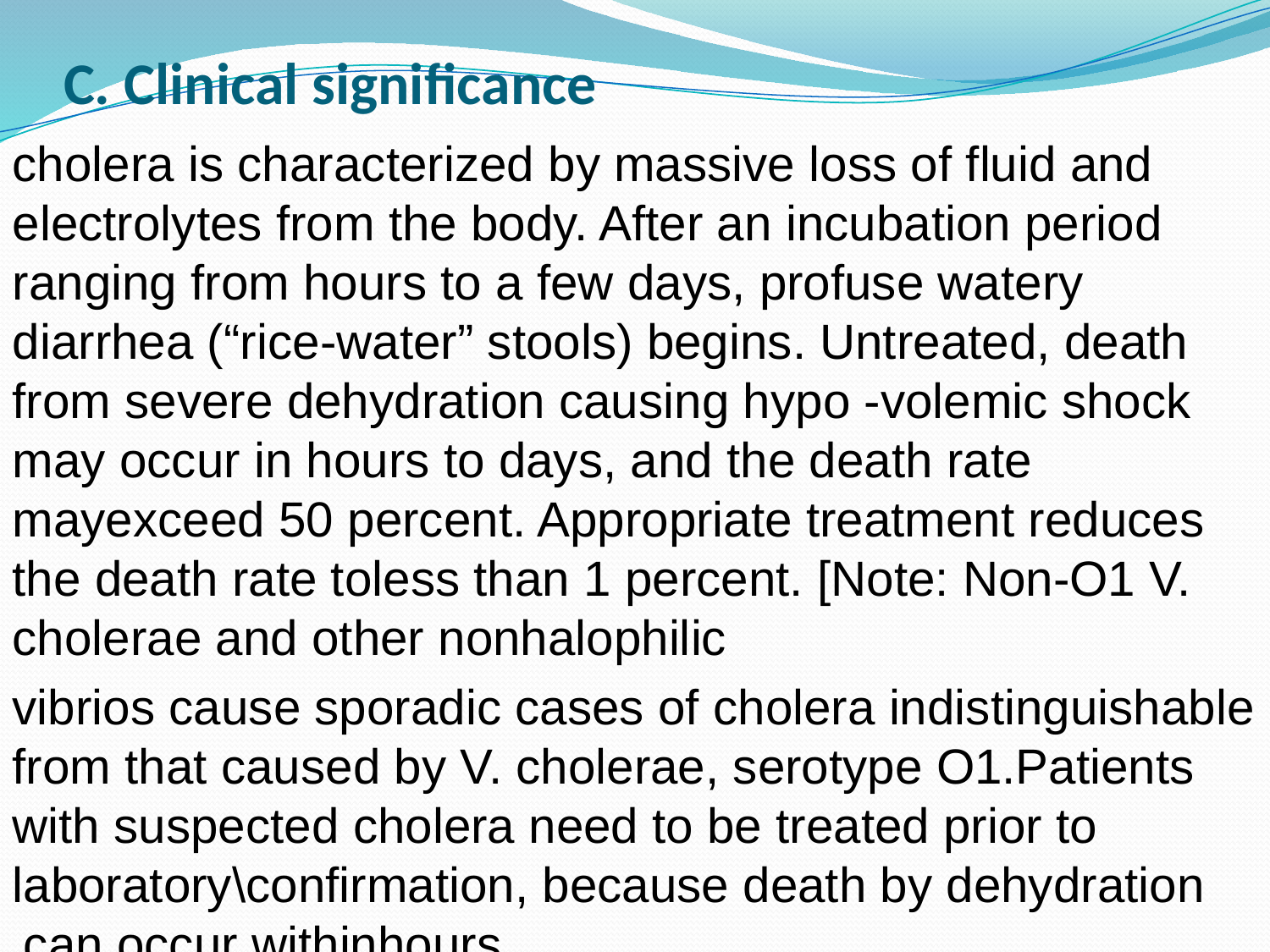

# C. Clinical significance
 cholera is characterized by massive loss of fluid and electrolytes from the body. After an incubation period ranging from hours to a few days, profuse watery diarrhea (“rice-water” stools) begins. Untreated, death from severe dehydration causing hypo -volemic shock may occur in hours to days, and the death rate mayexceed 50 percent. Appropriate treatment reduces the death rate toless than 1 percent. [Note: Non-O1 V. cholerae and other nonhalophilic
vibrios cause sporadic cases of cholera indistinguishable from that caused by V. cholerae, serotype O1.Patients with suspected cholera need to be treated prior to laboratory\confirmation, because death by dehydration can occur withinhours.